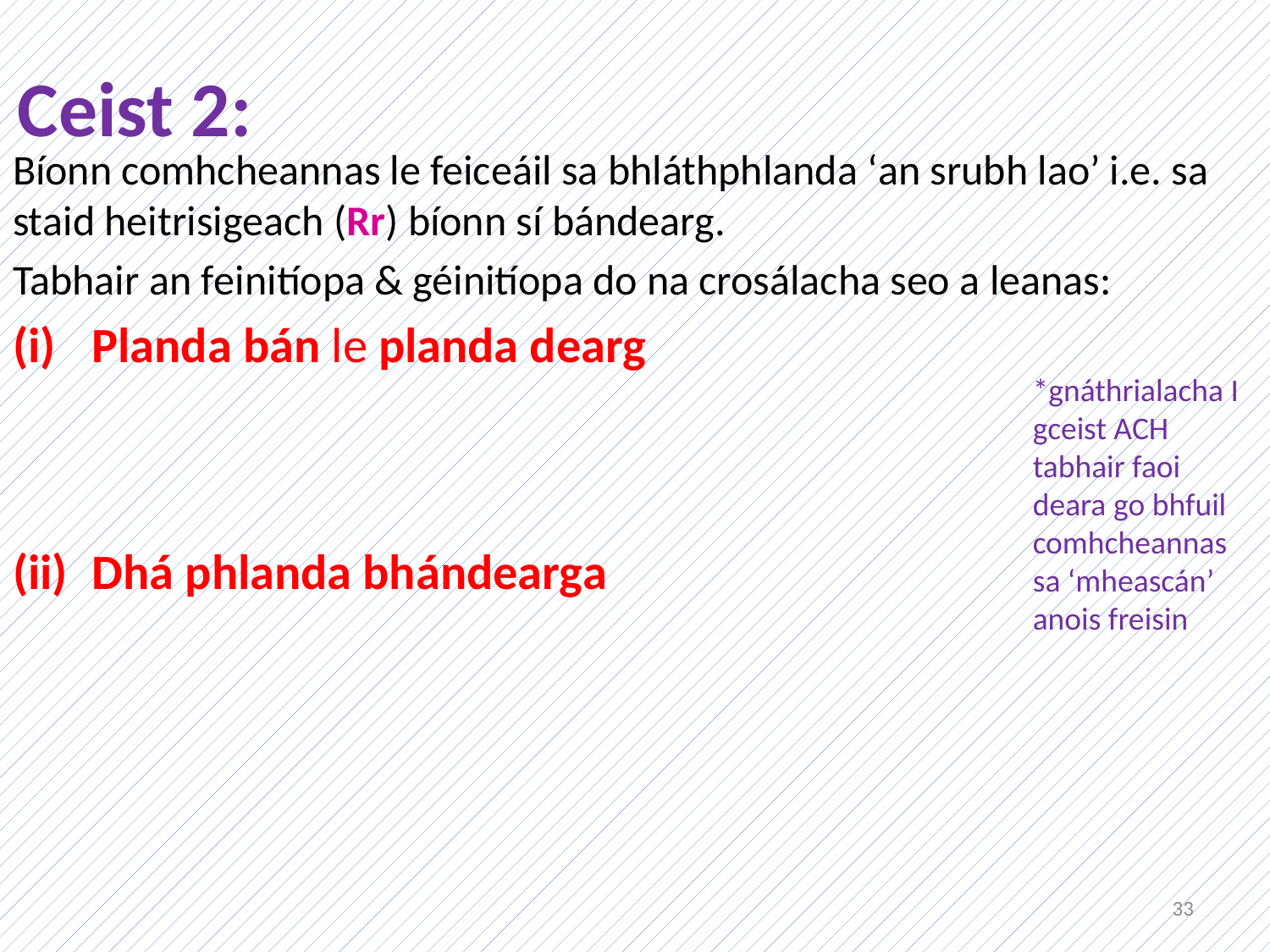

# Ceist 2:
Bíonn comhcheannas le feiceáil sa bhláthphlanda ‘an srubh lao’ i.e. sa staid heitrisigeach (Rr) bíonn sí bándearg.
Tabhair an feinitíopa & géinitíopa do na crosálacha seo a leanas:
Planda bán le planda dearg

Dhá phlanda bhándearga

*gnáthrialacha I gceist ACH tabhair faoi deara go bhfuil comhcheannas sa ‘mheascán’ anois freisin

33